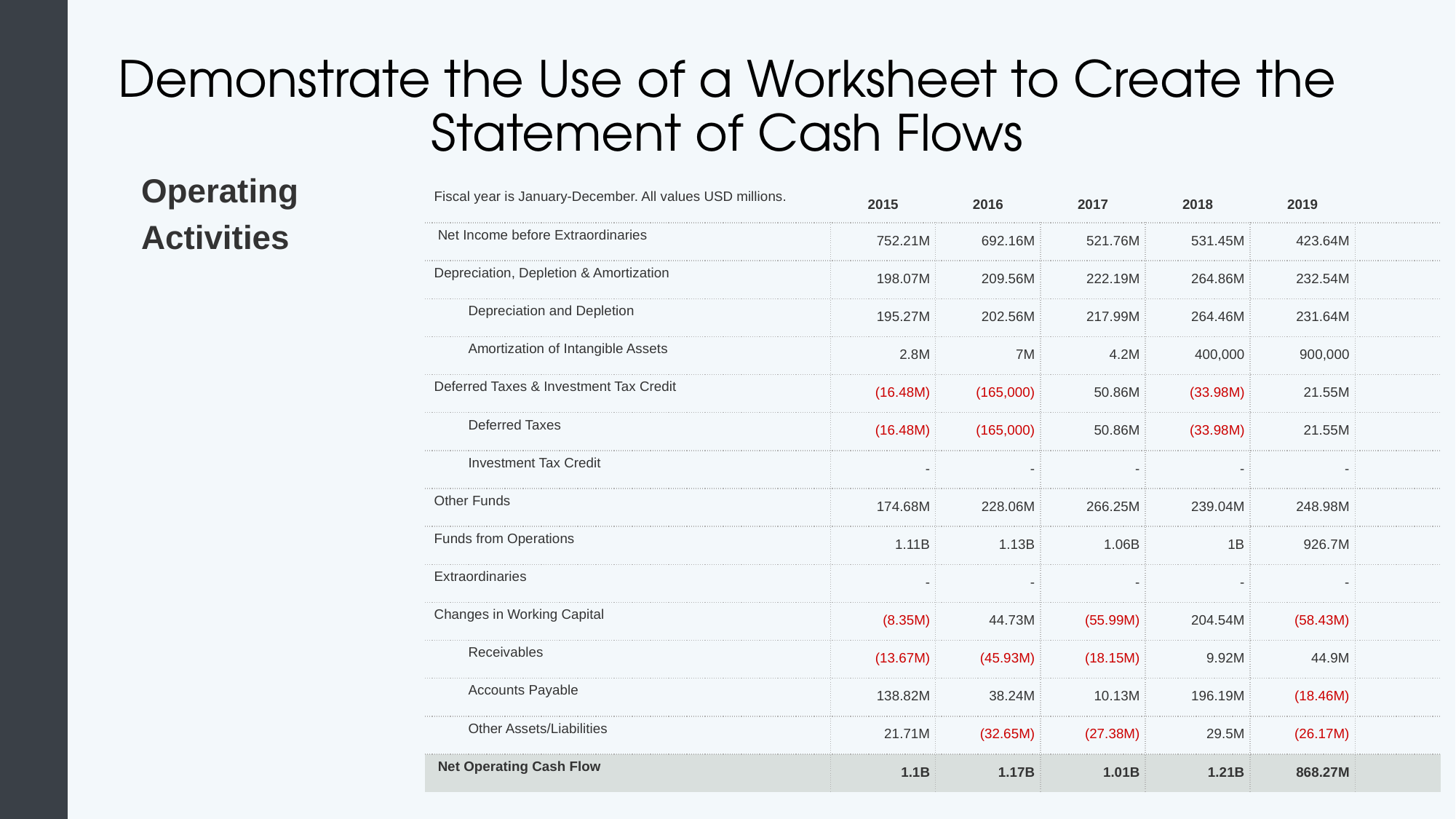

# Demonstrate the Use of a Worksheet to Create the Statement of Cash Flows
Operating Activities
| Fiscal year is January-December. All values USD millions. | 2015 | 2016 | 2017 | 2018 | 2019 |  |
| --- | --- | --- | --- | --- | --- | --- |
| Net Income before Extraordinaries | 752.21M | 692.16M | 521.76M | 531.45M | 423.64M |  |
| Depreciation, Depletion & Amortization | 198.07M | 209.56M | 222.19M | 264.86M | 232.54M |  |
| Depreciation and Depletion | 195.27M | 202.56M | 217.99M | 264.46M | 231.64M |  |
| Amortization of Intangible Assets | 2.8M | 7M | 4.2M | 400,000 | 900,000 |  |
| Deferred Taxes & Investment Tax Credit | (16.48M) | (165,000) | 50.86M | (33.98M) | 21.55M |  |
| Deferred Taxes | (16.48M) | (165,000) | 50.86M | (33.98M) | 21.55M |  |
| Investment Tax Credit | - | - | - | - | - |  |
| Other Funds | 174.68M | 228.06M | 266.25M | 239.04M | 248.98M |  |
| Funds from Operations | 1.11B | 1.13B | 1.06B | 1B | 926.7M |  |
| Extraordinaries | - | - | - | - | - |  |
| Changes in Working Capital | (8.35M) | 44.73M | (55.99M) | 204.54M | (58.43M) |  |
| Receivables | (13.67M) | (45.93M) | (18.15M) | 9.92M | 44.9M |  |
| Accounts Payable | 138.82M | 38.24M | 10.13M | 196.19M | (18.46M) |  |
| Other Assets/Liabilities | 21.71M | (32.65M) | (27.38M) | 29.5M | (26.17M) |  |
| Net Operating Cash Flow | 1.1B | 1.17B | 1.01B | 1.21B | 868.27M |  |